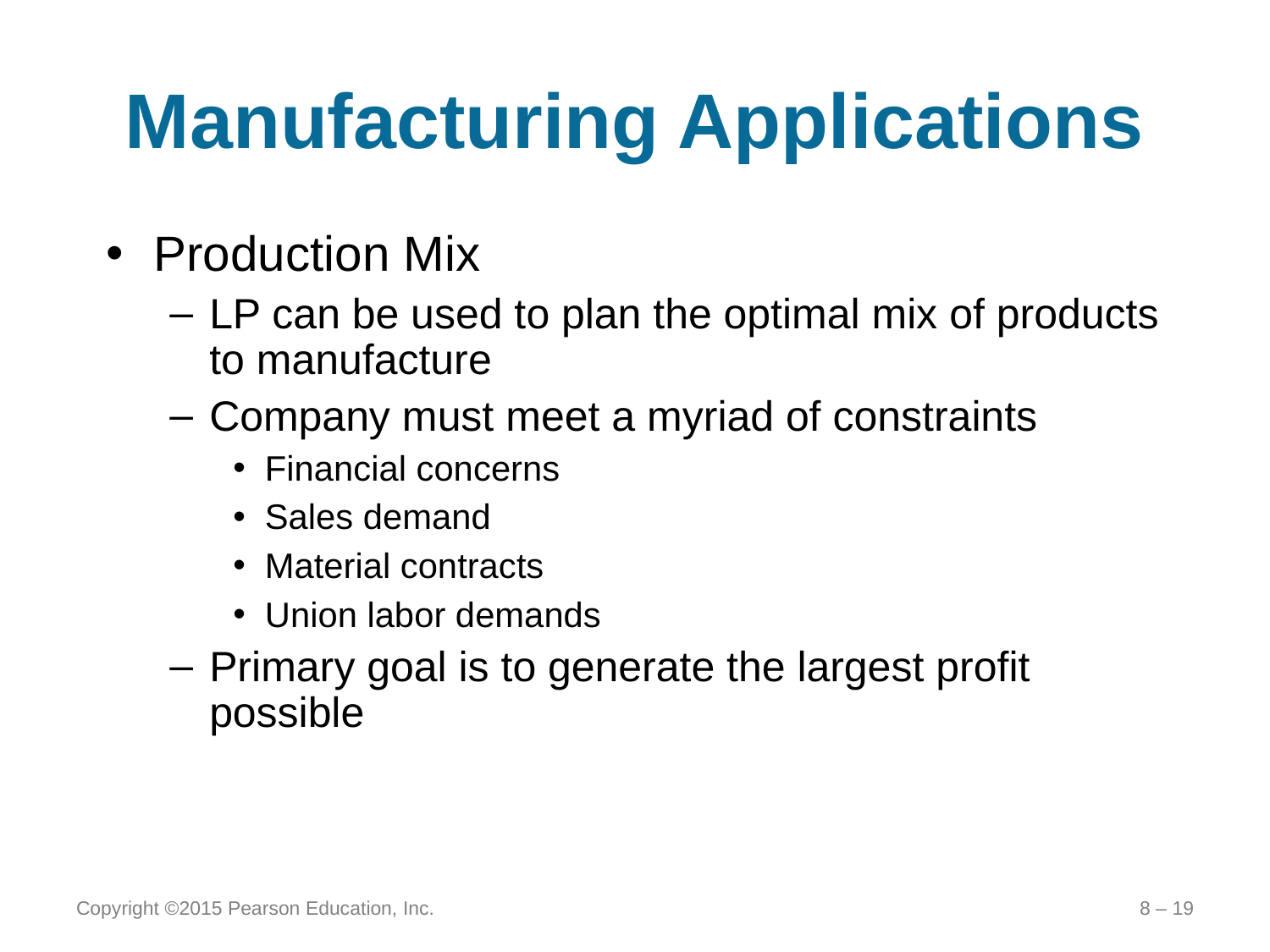

# Manufacturing Applications
Production Mix
LP can be used to plan the optimal mix of products to manufacture
Company must meet a myriad of constraints
Financial concerns
Sales demand
Material contracts
Union labor demands
Primary goal is to generate the largest profit possible
Copyright ©2015 Pearson Education, Inc.
8 – 19